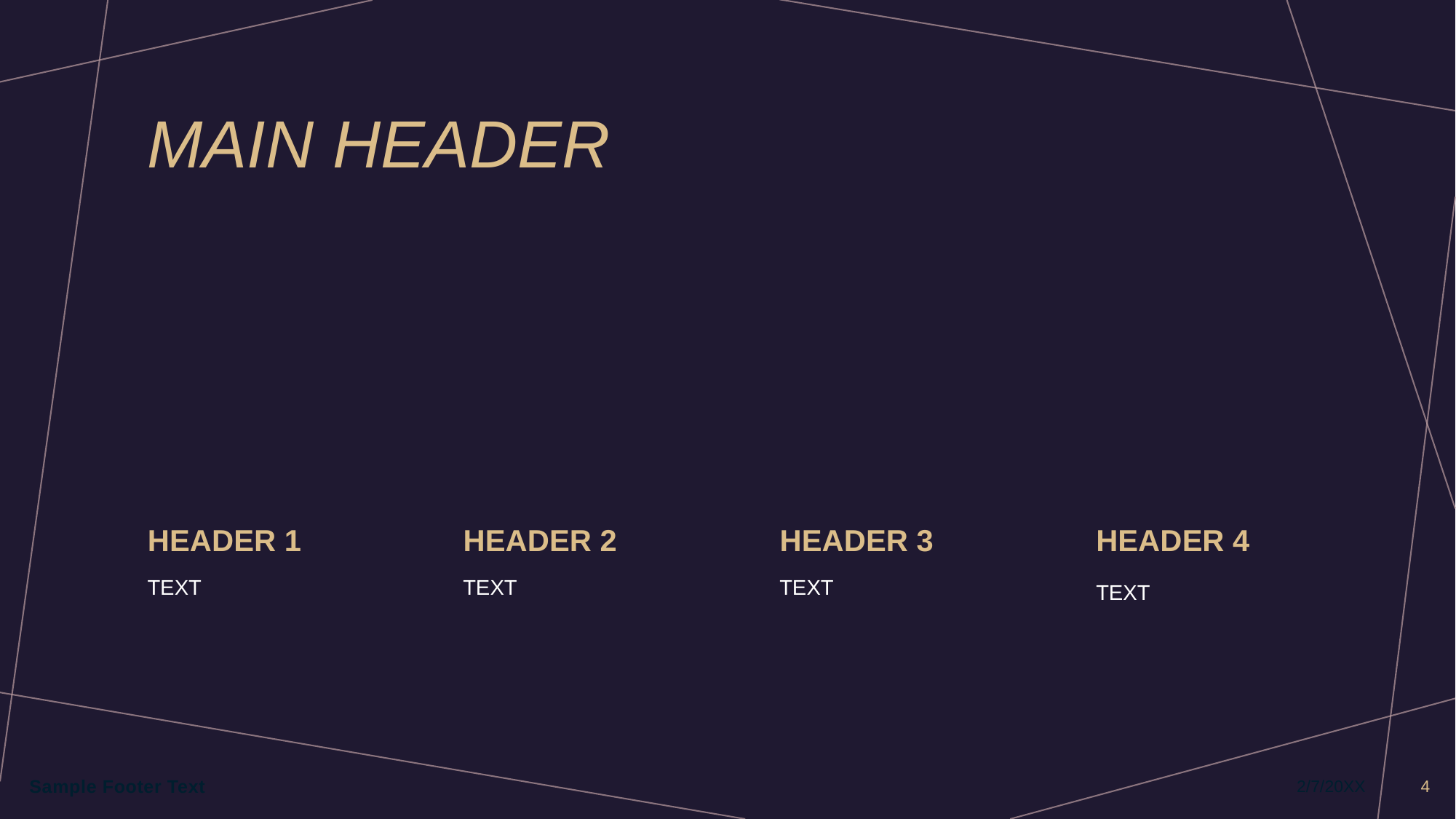

# MAIN HEADER

HEADER 2
HEADER 3
HEADER 4
HEADER 1
TEXT
TEXT
TEXT
TEXT
Sample Footer Text
2/7/20XX
4